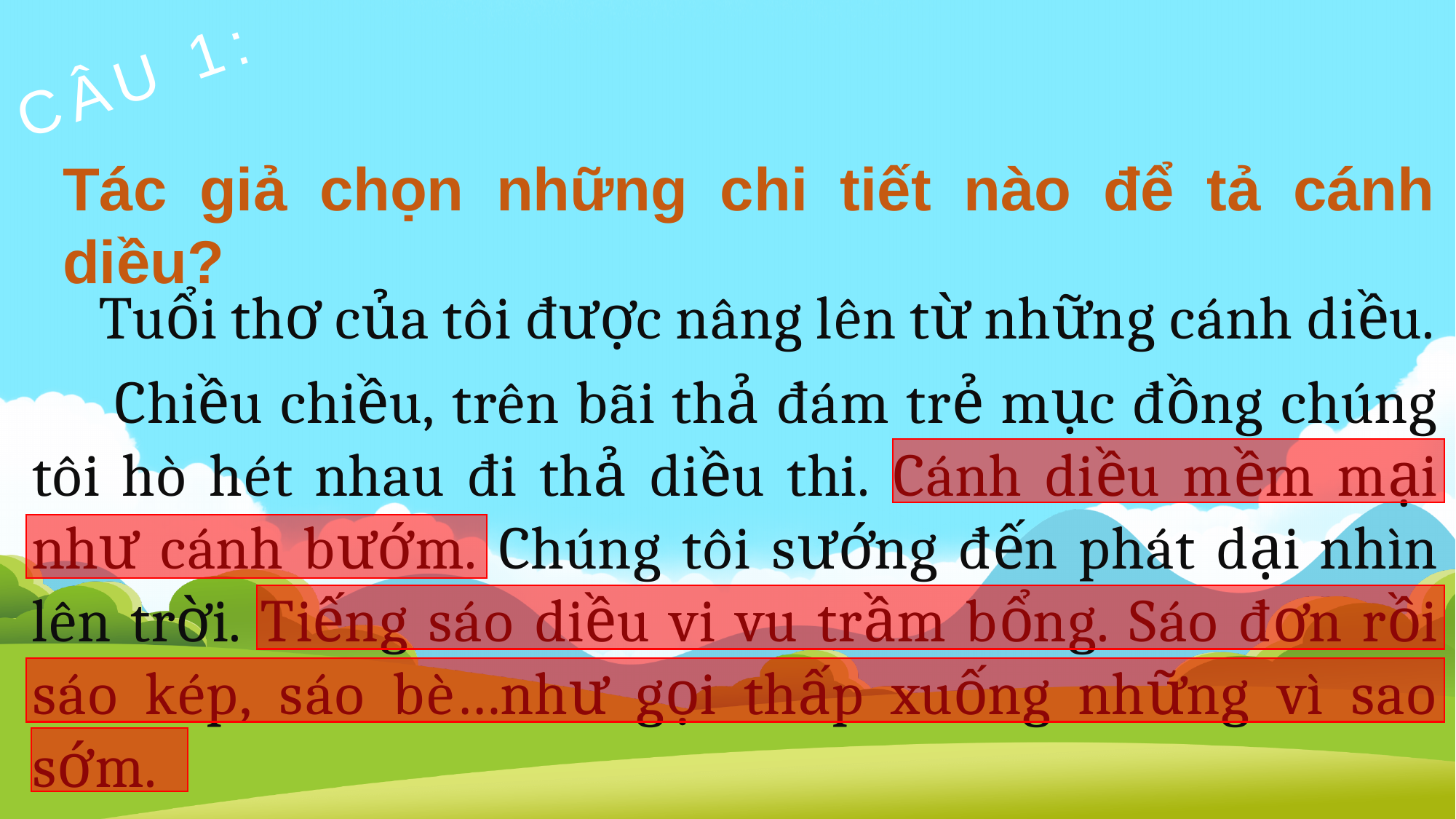

CÂU 1:
Tác giả chọn những chi tiết nào để tả cánh diều?
     Tuổi thơ của tôi được nâng lên từ những cánh diều.
     Chiều chiều, trên bãi thả đám trẻ mục đồng chúng tôi hò hét nhau đi thả diều thi. Cánh diều mềm mại như cánh bướm. Chúng tôi sướng đến phát dại nhìn lên trời. Tiếng sáo diều vi vu trầm bổng. Sáo đơn rồi sáo kép, sáo bè…như gọi thấp xuống những vì sao sớm.